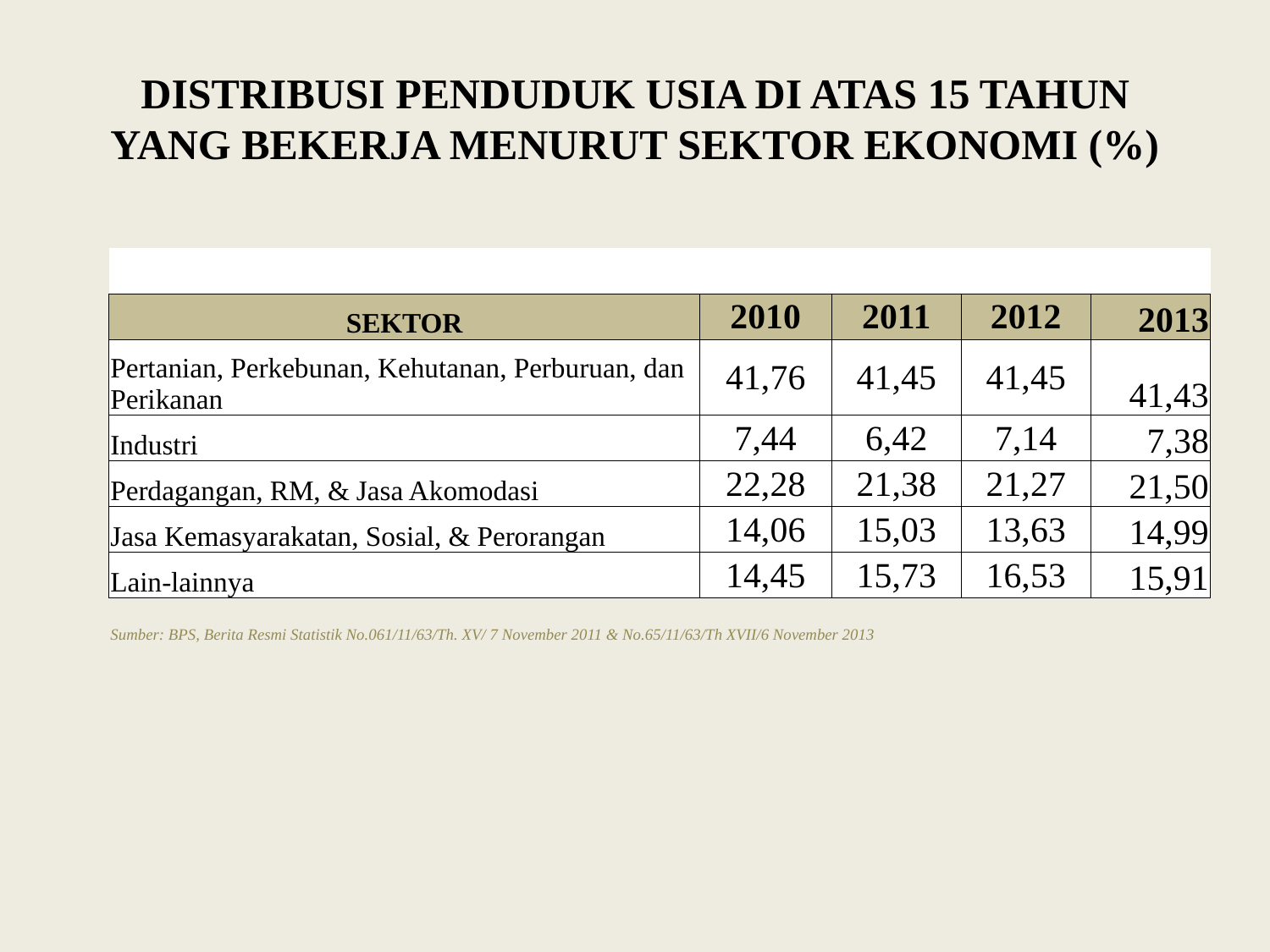

# DISTRIBUSI PENDUDUK USIA DI ATAS 15 TAHUN YANG BEKERJA MENURUT SEKTOR EKONOMI (%)
|  |  |  |  |  |
| --- | --- | --- | --- | --- |
| SEKTOR | 2010 | 2011 | 2012 | 2013 |
| Pertanian, Perkebunan, Kehutanan, Perburuan, dan Perikanan | 41,76 | 41,45 | 41,45 | 41,43 |
| Industri | 7,44 | 6,42 | 7,14 | 7,38 |
| Perdagangan, RM, & Jasa Akomodasi | 22,28 | 21,38 | 21,27 | 21,50 |
| Jasa Kemasyarakatan, Sosial, & Perorangan | 14,06 | 15,03 | 13,63 | 14,99 |
| Lain-lainnya | 14,45 | 15,73 | 16,53 | 15,91 |
| Sumber: BPS, Berita Resmi Statistik No.061/11/63/Th. XV/ 7 November 2011 & No.65/11/63/Th XVII/6 November 2013 |  |  |  |  |